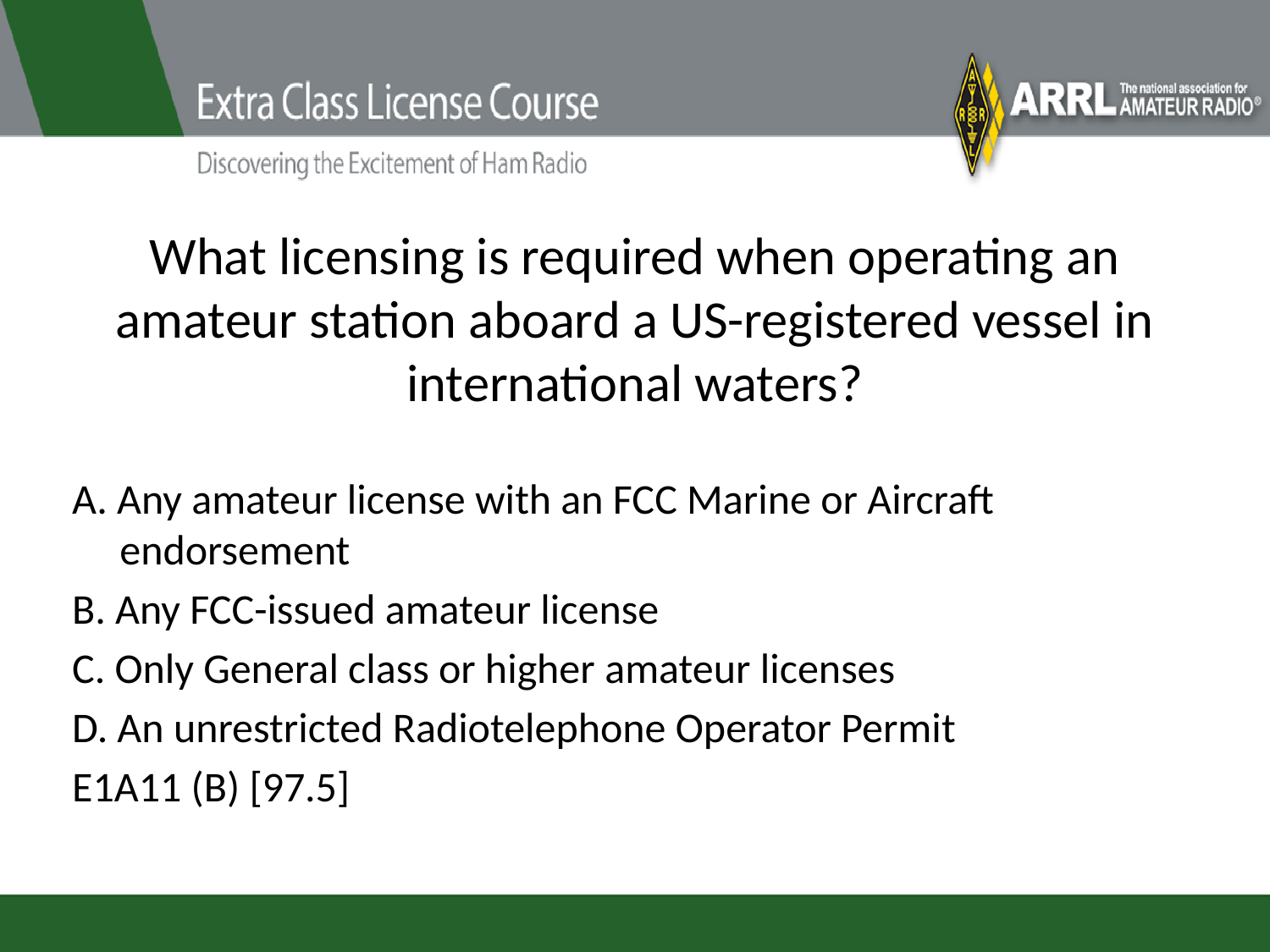

# What licensing is required when operating an amateur station aboard a US-registered vessel in international waters?
A. Any amateur license with an FCC Marine or Aircraft endorsement
B. Any FCC-issued amateur license
C. Only General class or higher amateur licenses
D. An unrestricted Radiotelephone Operator Permit
E1A11 (B) [97.5]